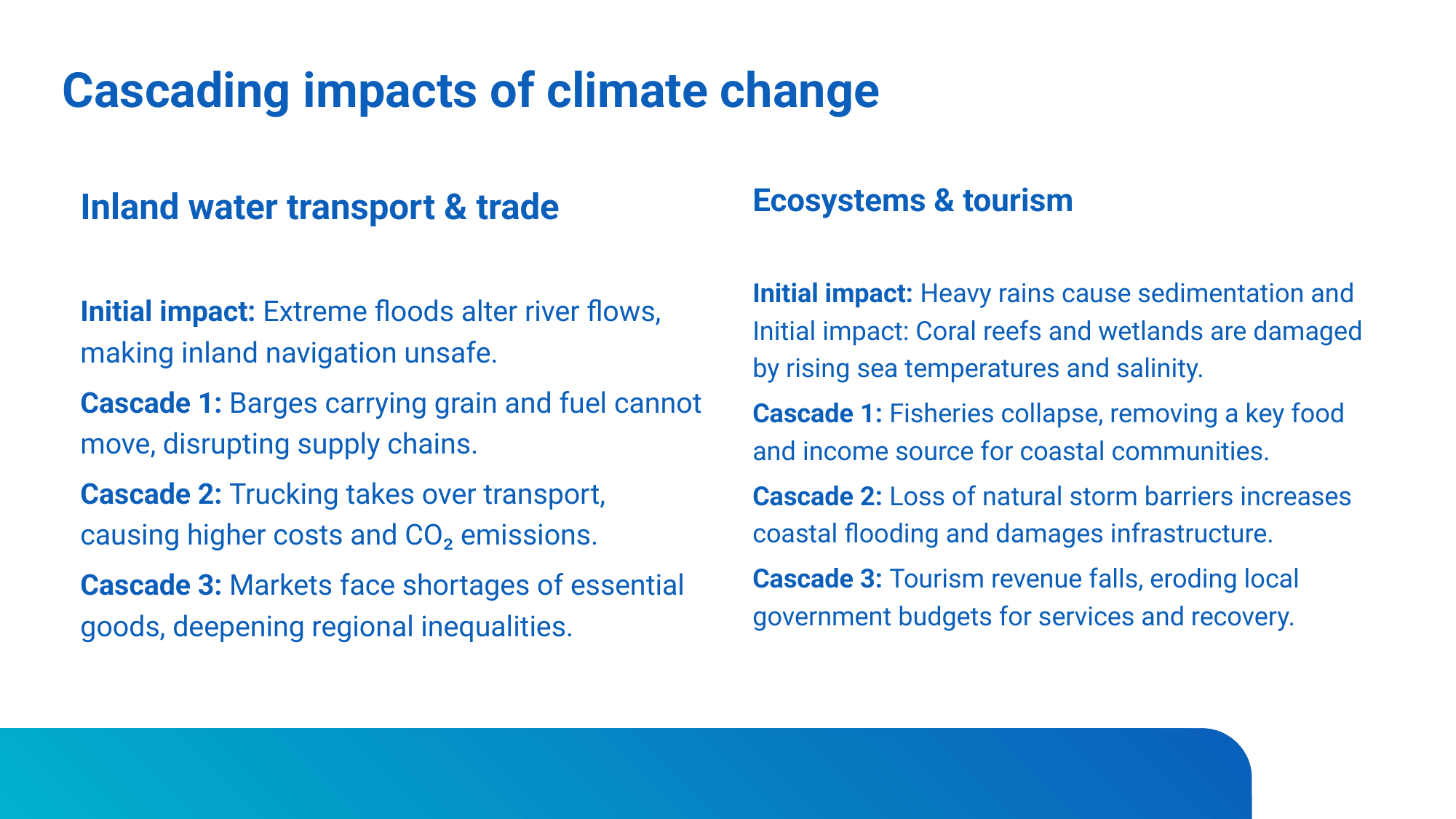

# Cascading impacts of climate change
Ecosystems & tourism

Initial impact: Heavy rains cause sedimentation and Initial impact: Coral reefs and wetlands are damaged by rising sea temperatures and salinity.
Cascade 1: Fisheries collapse, removing a key food and income source for coastal communities.
Cascade 2: Loss of natural storm barriers increases coastal flooding and damages infrastructure.
Cascade 3: Tourism revenue falls, eroding local government budgets for services and recovery.
Inland water transport & trade

Initial impact: Extreme floods alter river flows, making inland navigation unsafe.
Cascade 1: Barges carrying grain and fuel cannot move, disrupting supply chains.
Cascade 2: Trucking takes over transport, causing higher costs and CO₂ emissions.
Cascade 3: Markets face shortages of essential goods, deepening regional inequalities.
20